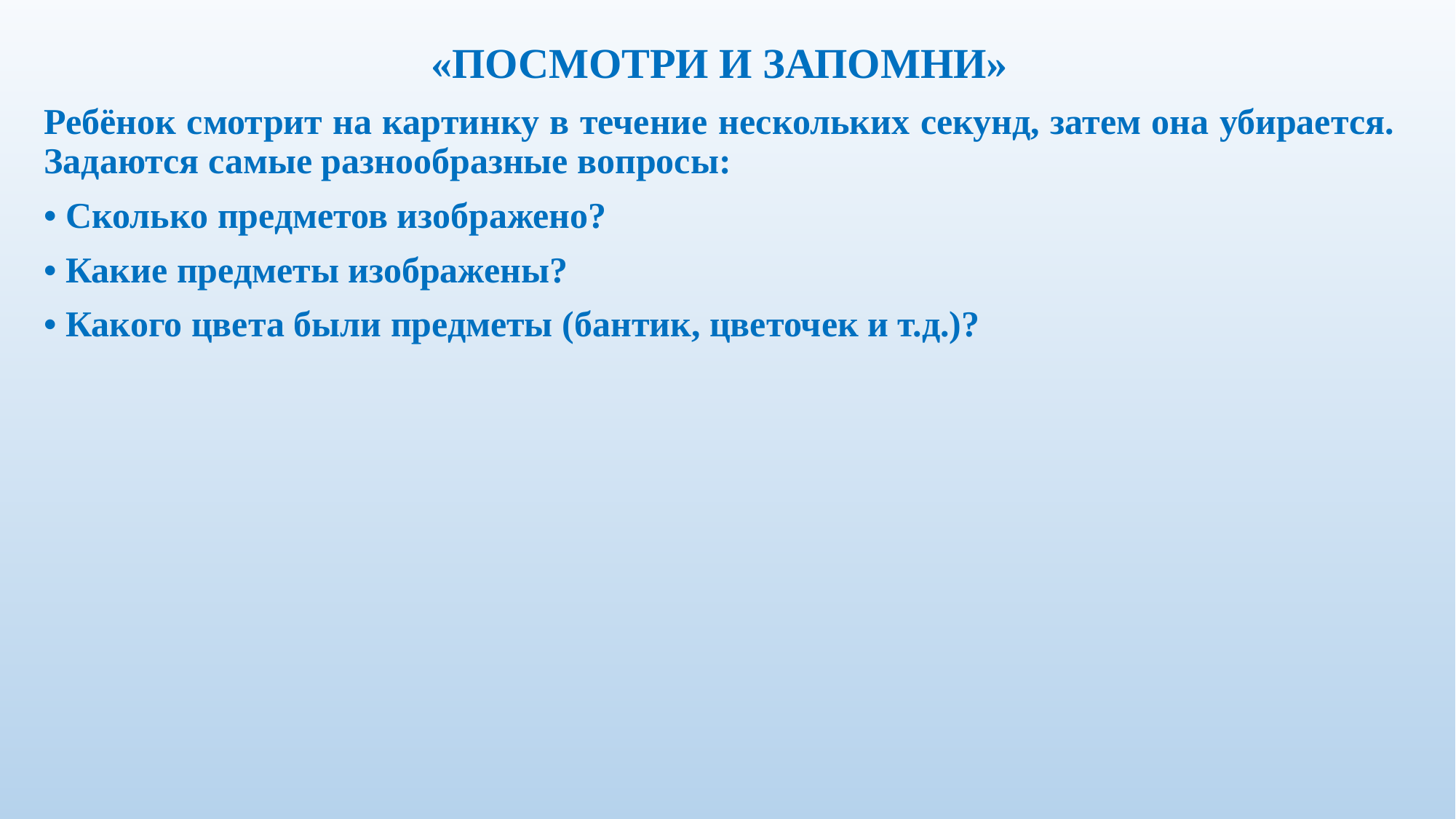

«ПОСМОТРИ И ЗАПОМНИ»
Ребёнок смотрит на картинку в течение нескольких секунд, затем она убирается. Задаются самые разнообразные вопросы:
• Сколько предметов изображено?
• Какие предметы изображены?
• Какого цвета были предметы (бантик, цветочек и т.д.)?